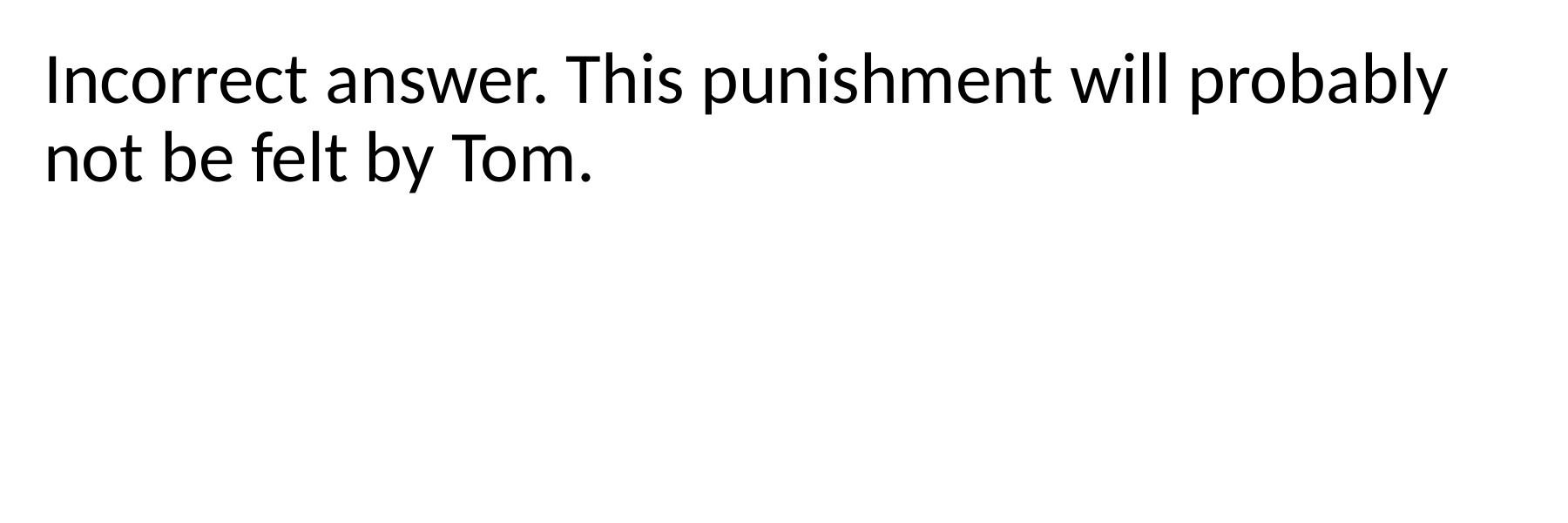

Incorrect answer. This punishment will probably not be felt by Tom.